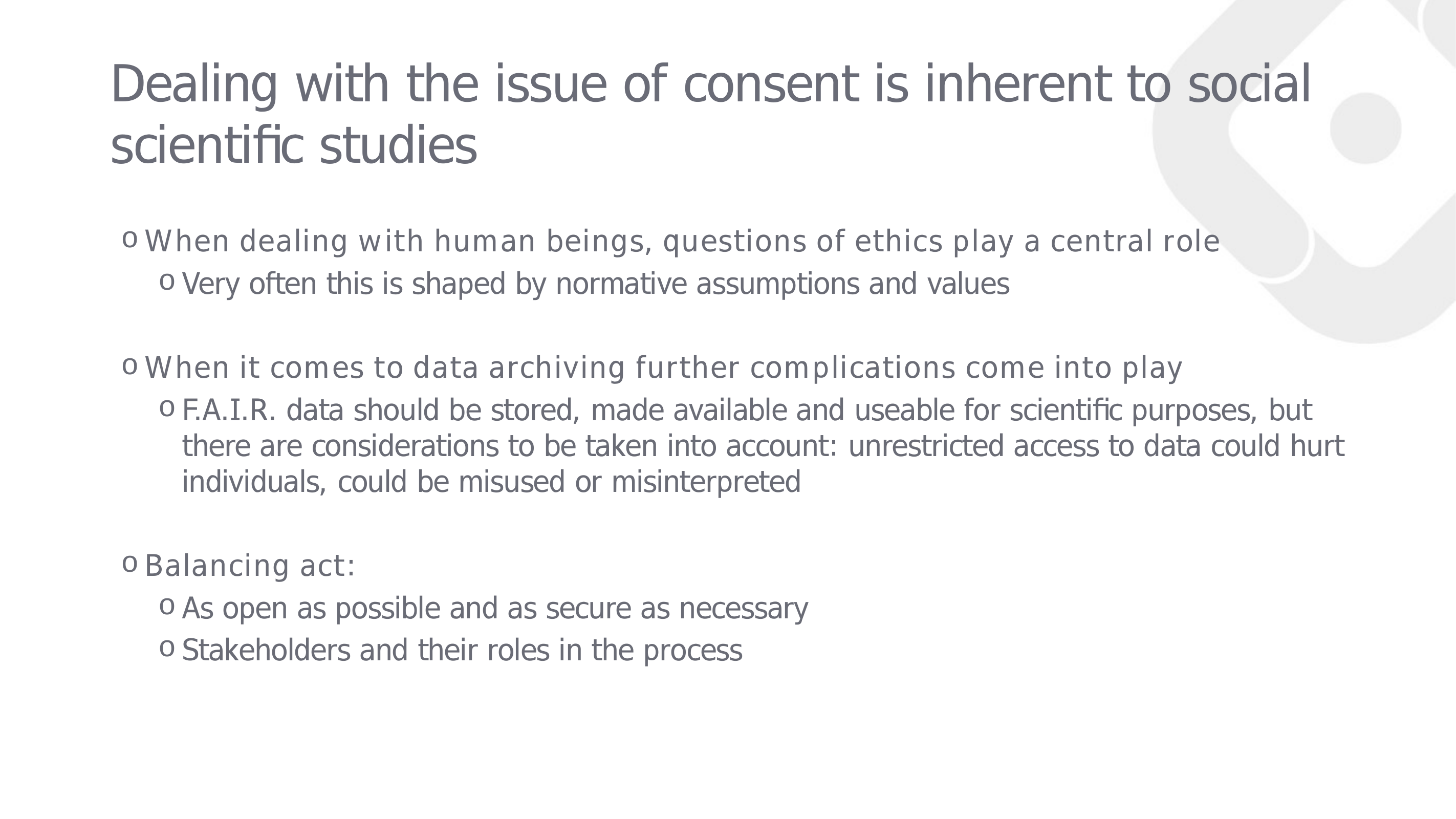

# Dealing with the issue of consent is inherent to social scientific studies
When dealing with human beings, questions of ethics play a central role
Very often this is shaped by normative assumptions and values

When it comes to data archiving further complications come into play
F.A.I.R. data should be stored, made available and useable for scientific purposes, but there are considerations to be taken into account: unrestricted access to data could hurt individuals, could be misused or misinterpreted

Balancing act:
As open as possible and as secure as necessary
Stakeholders and their roles in the process